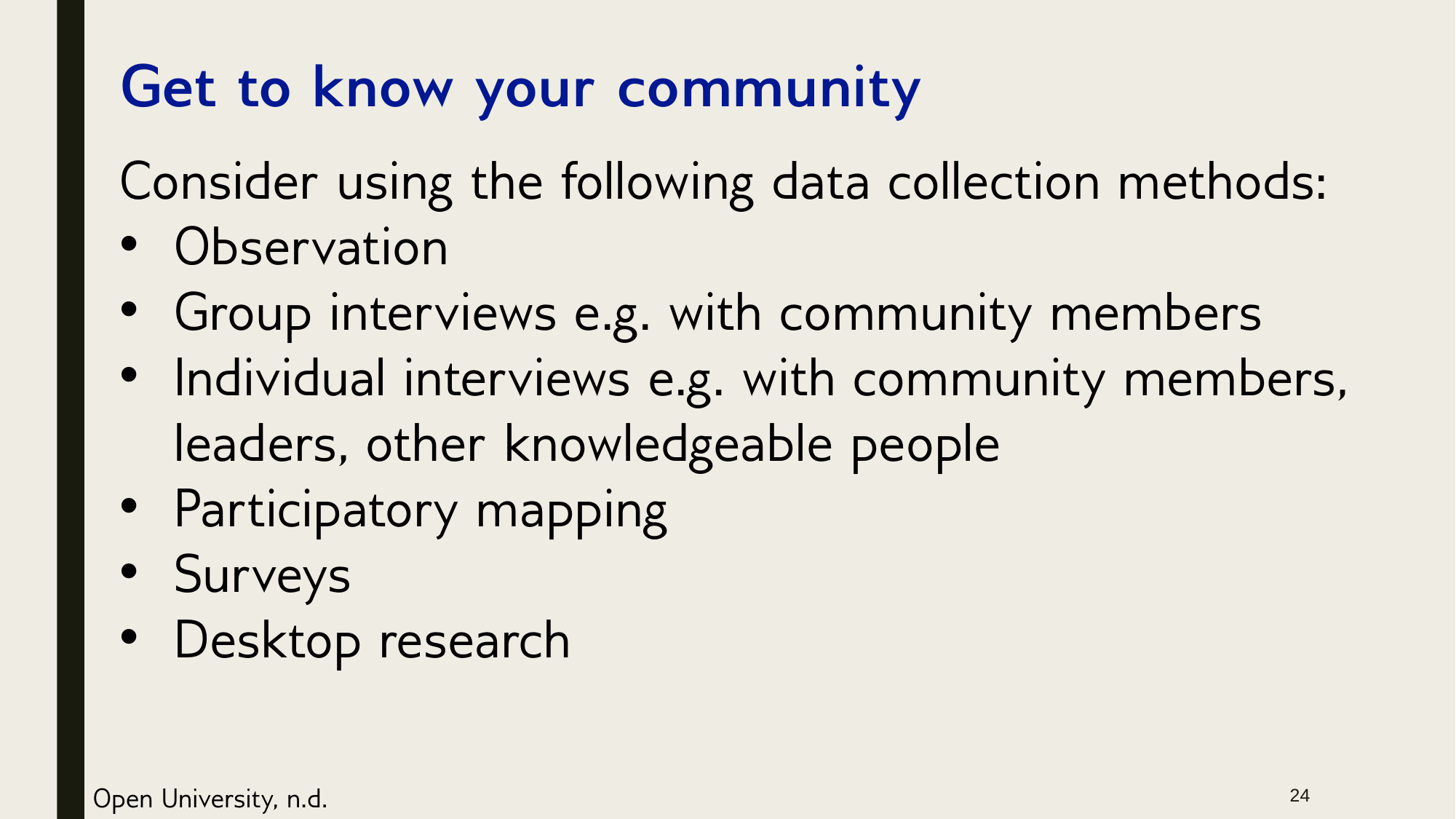

# Get to know your community
Consider using the following data collection methods:
Observation
Group interviews e.g. with community members
Individual interviews e.g. with community members, leaders, other knowledgeable people
Participatory mapping
Surveys
Desktop research
24
Open University, n.d.